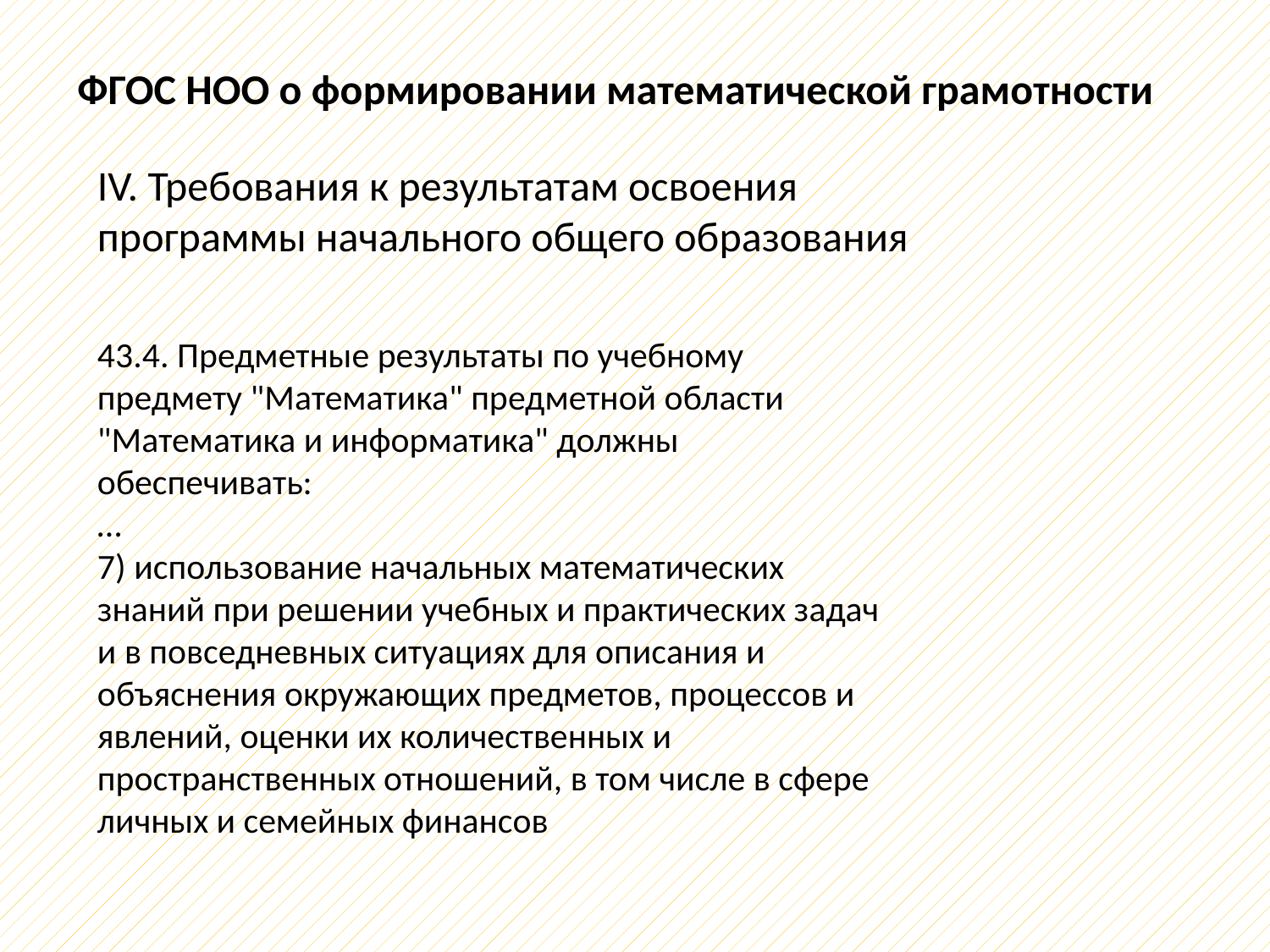

ФГОС НОО о формировании математической грамотности
IV. Требования к результатам освоения программы начального общего образования
43.4. Предметные результаты по учебному предмету "Математика" предметной области "Математика и информатика" должны обеспечивать:
…
7) использование начальных математических знаний при решении учебных и практических задач и в повседневных ситуациях для описания и объяснения окружающих предметов, процессов и явлений, оценки их количественных и пространственных отношений, в том числе в сфере личных и семейных финансов